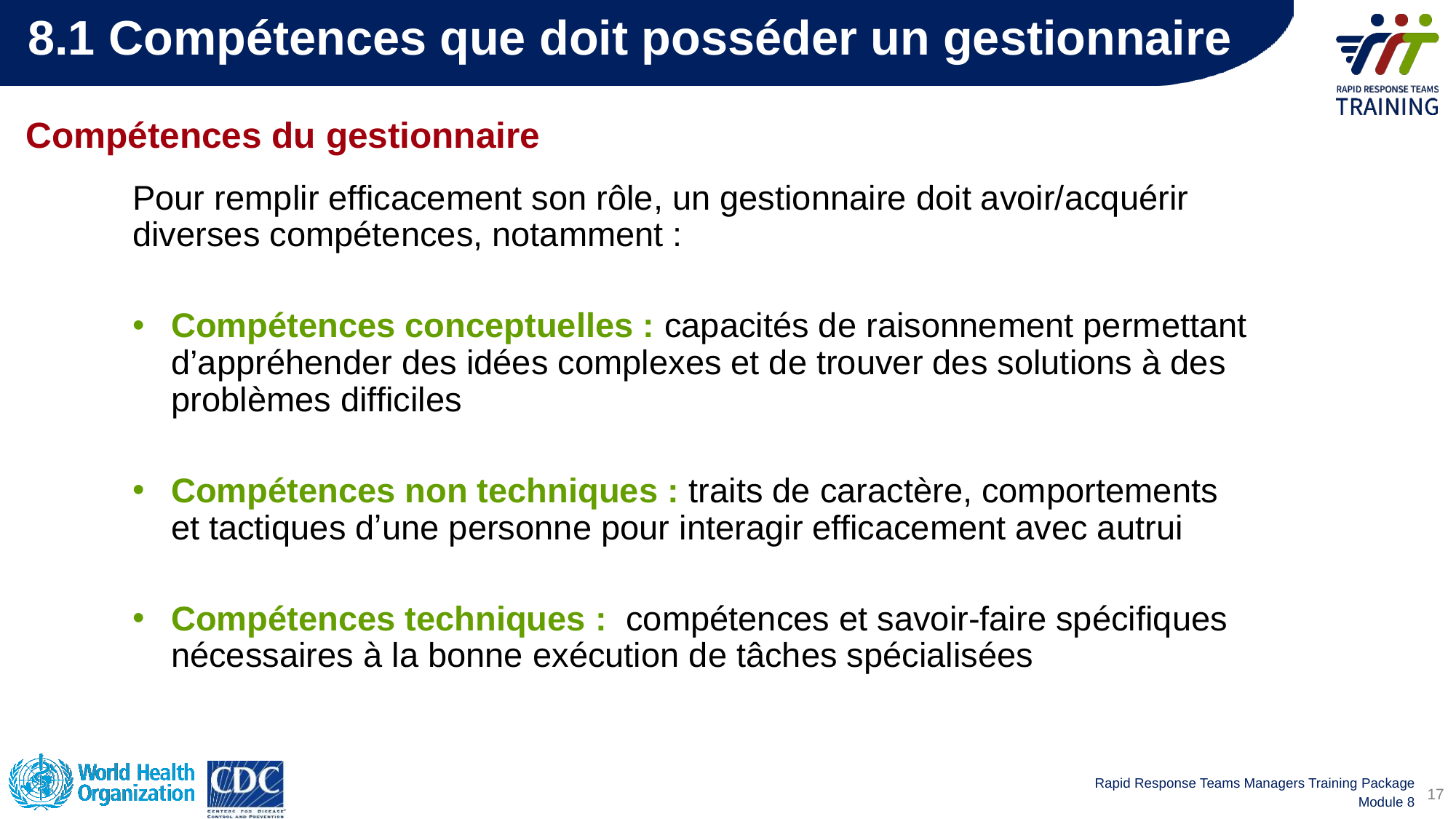

8.1 Compétences que doit posséder un gestionnaire

# Compétences du gestionnaire
Pour remplir efficacement son rôle, un gestionnaire doit avoir/acquérir diverses compétences, notamment :

Compétences conceptuelles : capacités de raisonnement permettant d’appréhender des idées complexes et de trouver des solutions à des problèmes difficiles

Compétences non techniques : traits de caractère, comportements et tactiques dʼune personne pour interagir efficacement avec autrui

Compétences techniques :  compétences et savoir-faire spécifiques nécessaires à la bonne exécution de tâches spécialisées

17